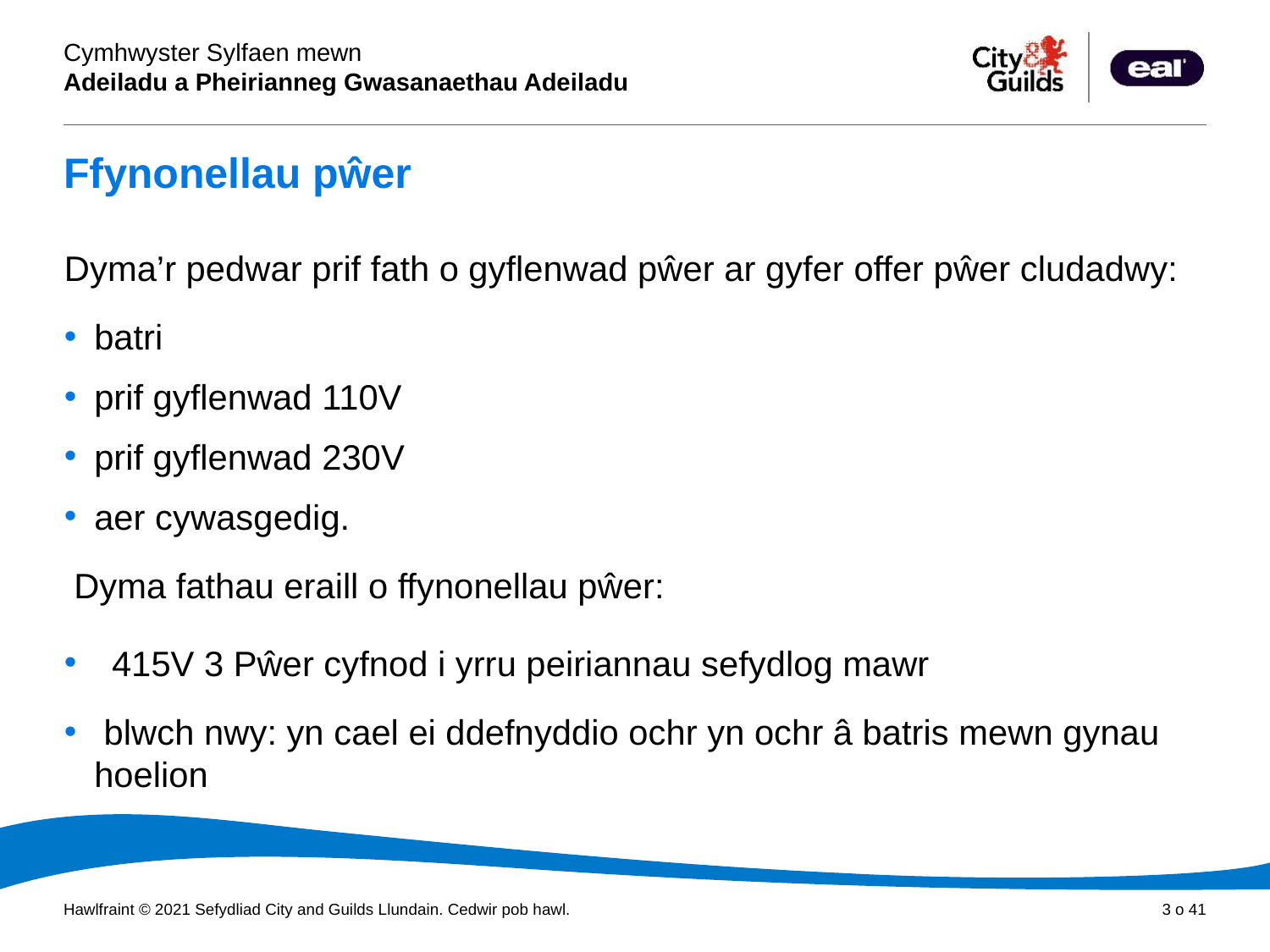

# Ffynonellau pŵer
Dyma’r pedwar prif fath o gyflenwad pŵer ar gyfer offer pŵer cludadwy:
batri
prif gyflenwad 110V
prif gyflenwad 230V
aer cywasgedig.
 Dyma fathau eraill o ffynonellau pŵer:
415V 3 Pŵer cyfnod i yrru peiriannau sefydlog mawr
 blwch nwy: yn cael ei ddefnyddio ochr yn ochr â batris mewn gynau hoelion